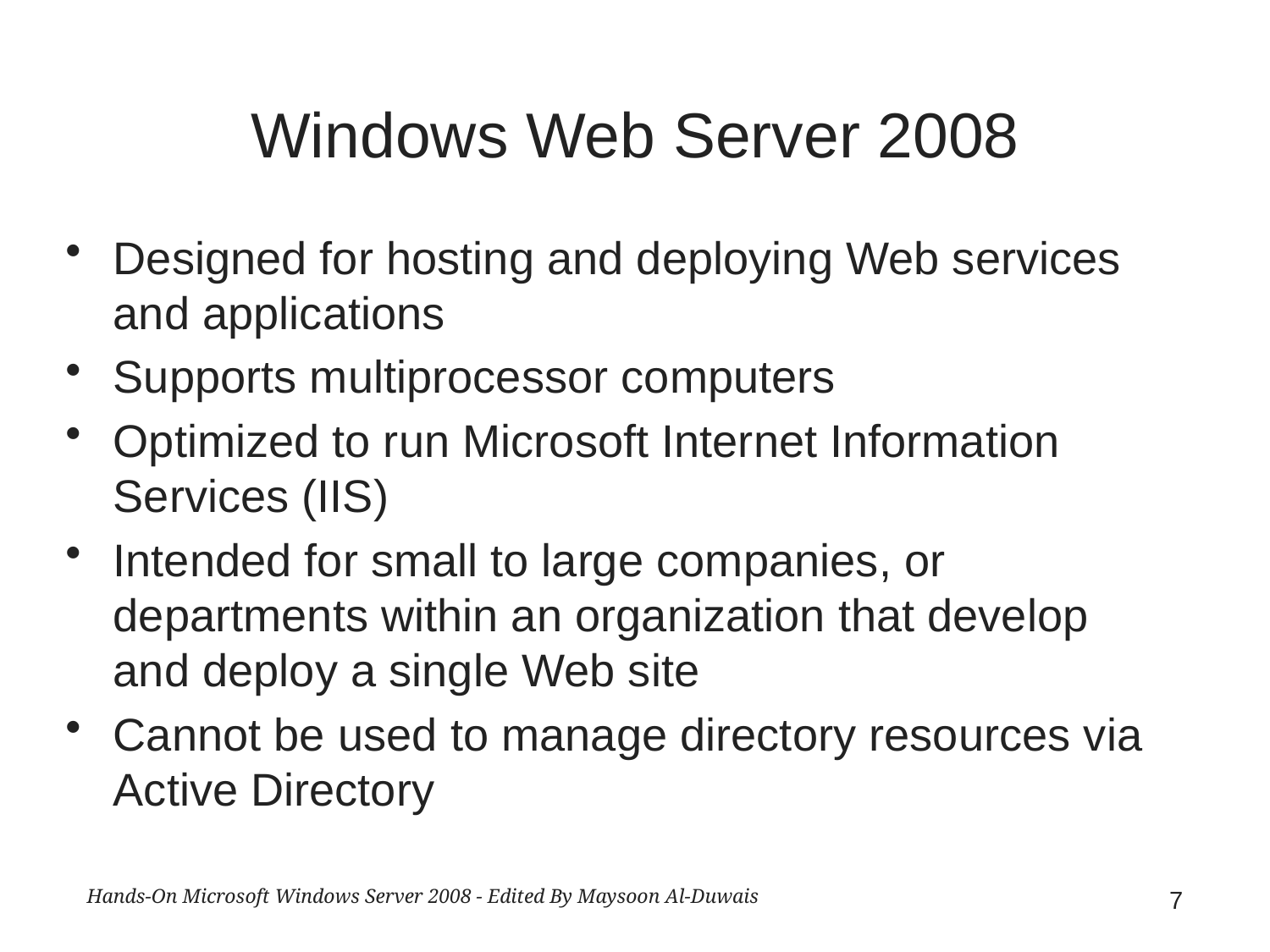

# Windows Web Server 2008
Designed for hosting and deploying Web services and applications
Supports multiprocessor computers
Optimized to run Microsoft Internet Information Services (IIS)
Intended for small to large companies, or departments within an organization that develop and deploy a single Web site
Cannot be used to manage directory resources via Active Directory
Hands-On Microsoft Windows Server 2008 - Edited By Maysoon Al-Duwais
7